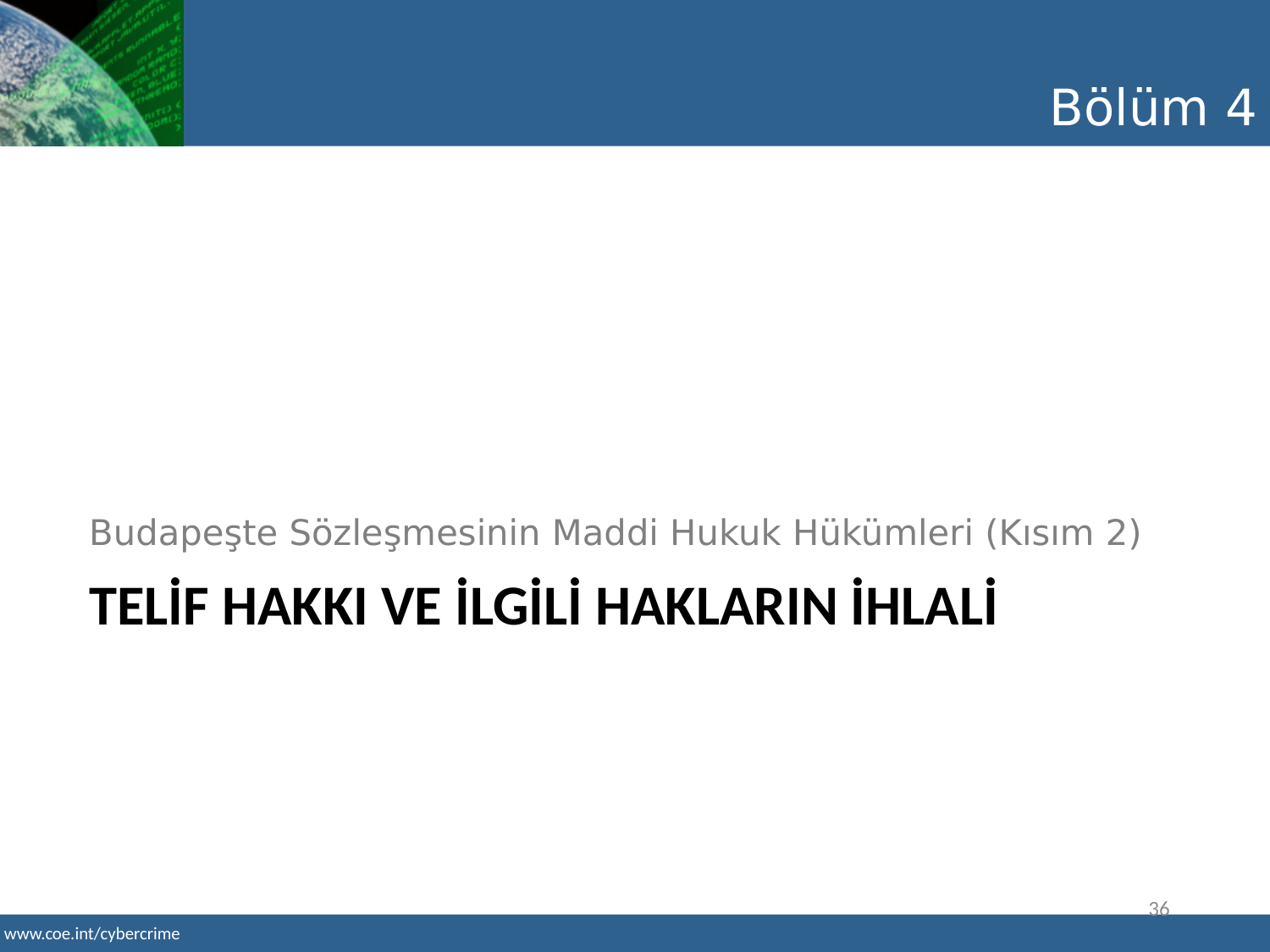

Bölüm 4

Budapeşte Sözleşmesinin Maddi Hukuk Hükümleri (Kısım 2)

# TELİF HAKKI VE İLGİLİ HAKLARIN İHLALİ
36